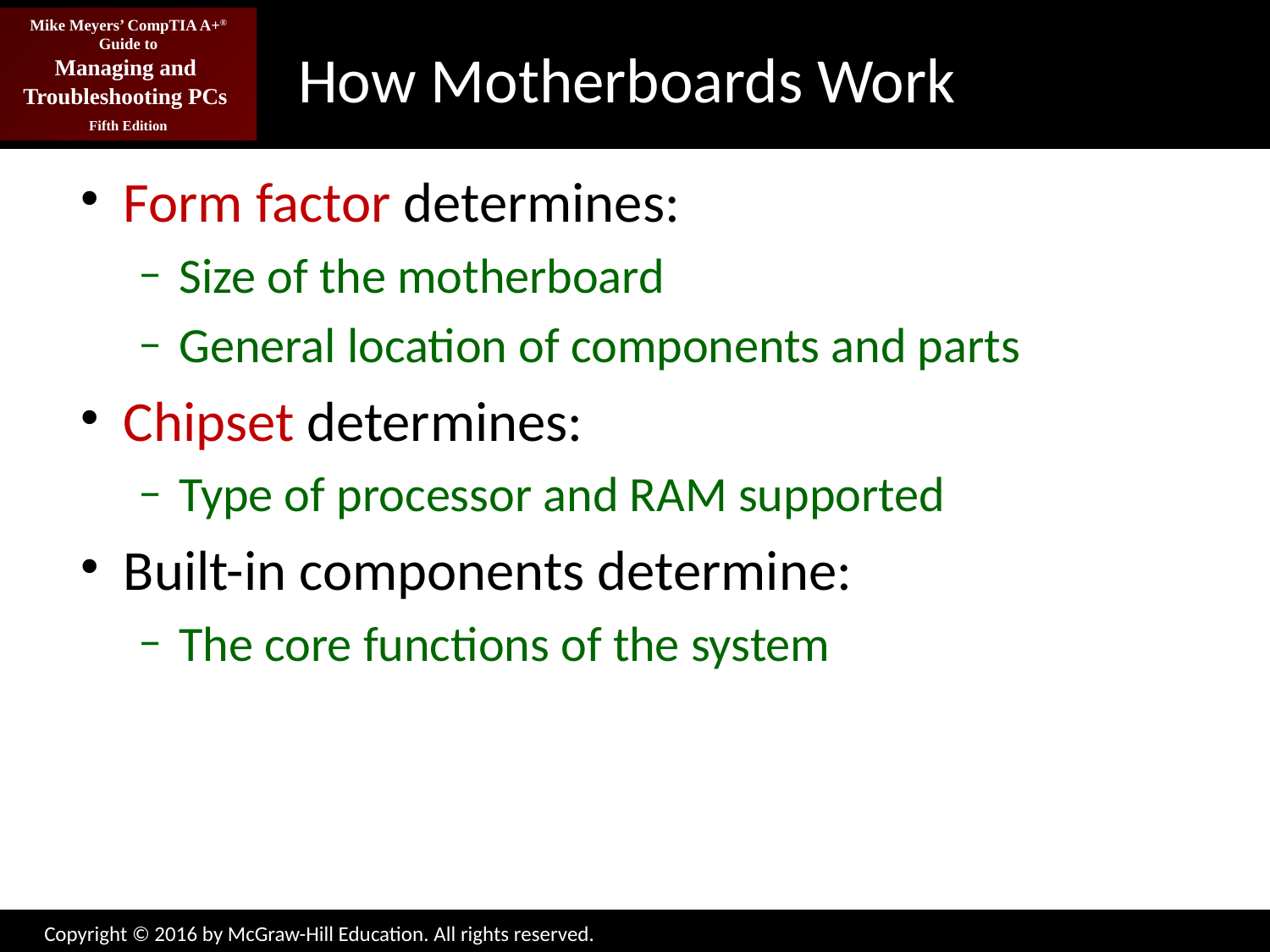

# How Motherboards Work
Form factor determines:
Size of the motherboard
General location of components and parts
Chipset determines:
Type of processor and RAM supported
Built-in components determine:
The core functions of the system